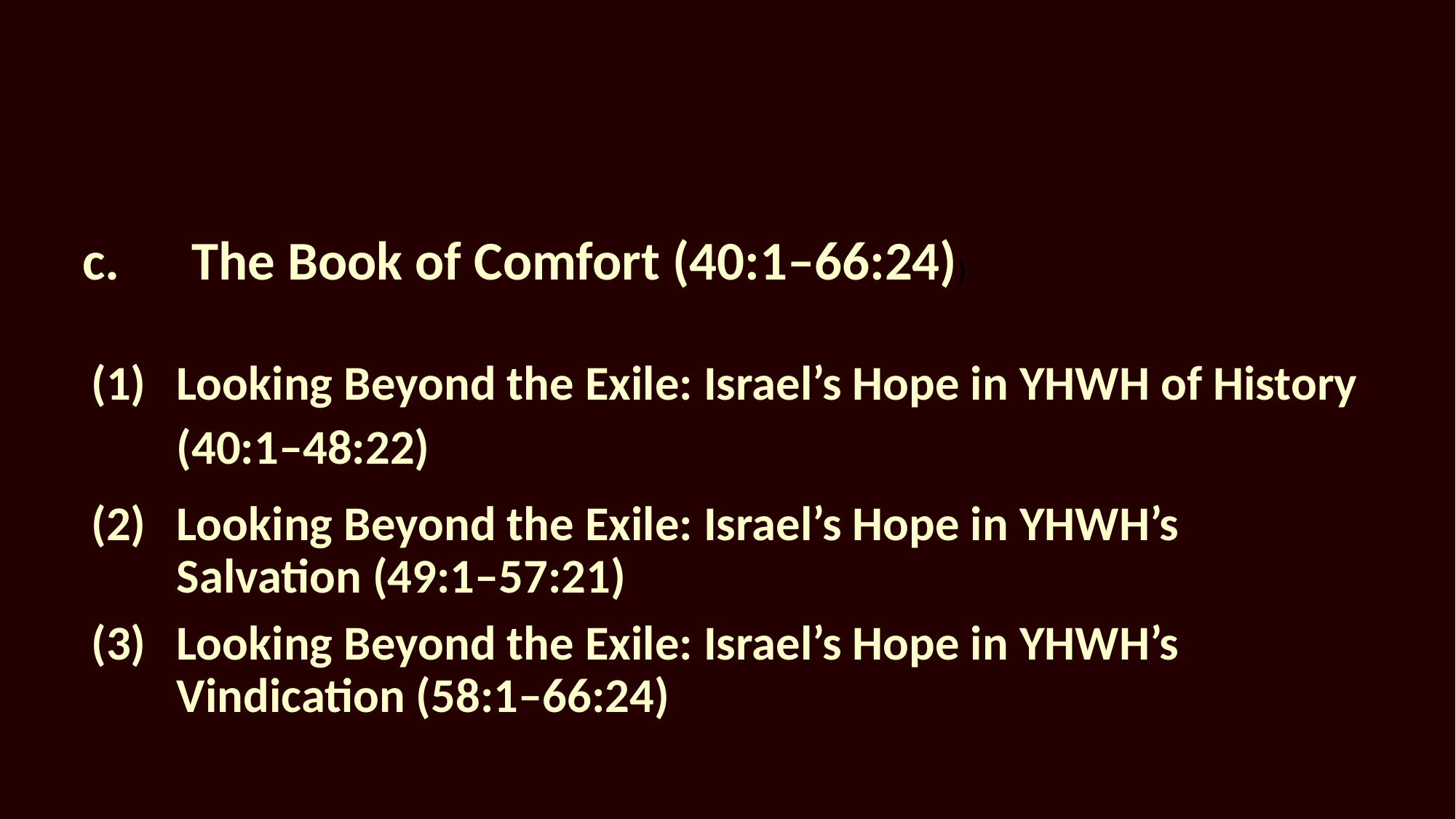

# c.	The Book of Comfort (40:1–66:24))
Looking Beyond the Exile: Israel’s Hope in YHWH of History (40:1–48:22)
Looking Beyond the Exile: Israel’s Hope in YHWH’s Salvation (49:1–57:21)
Looking Beyond the Exile: Israel’s Hope in YHWH’s Vindication (58:1–66:24)